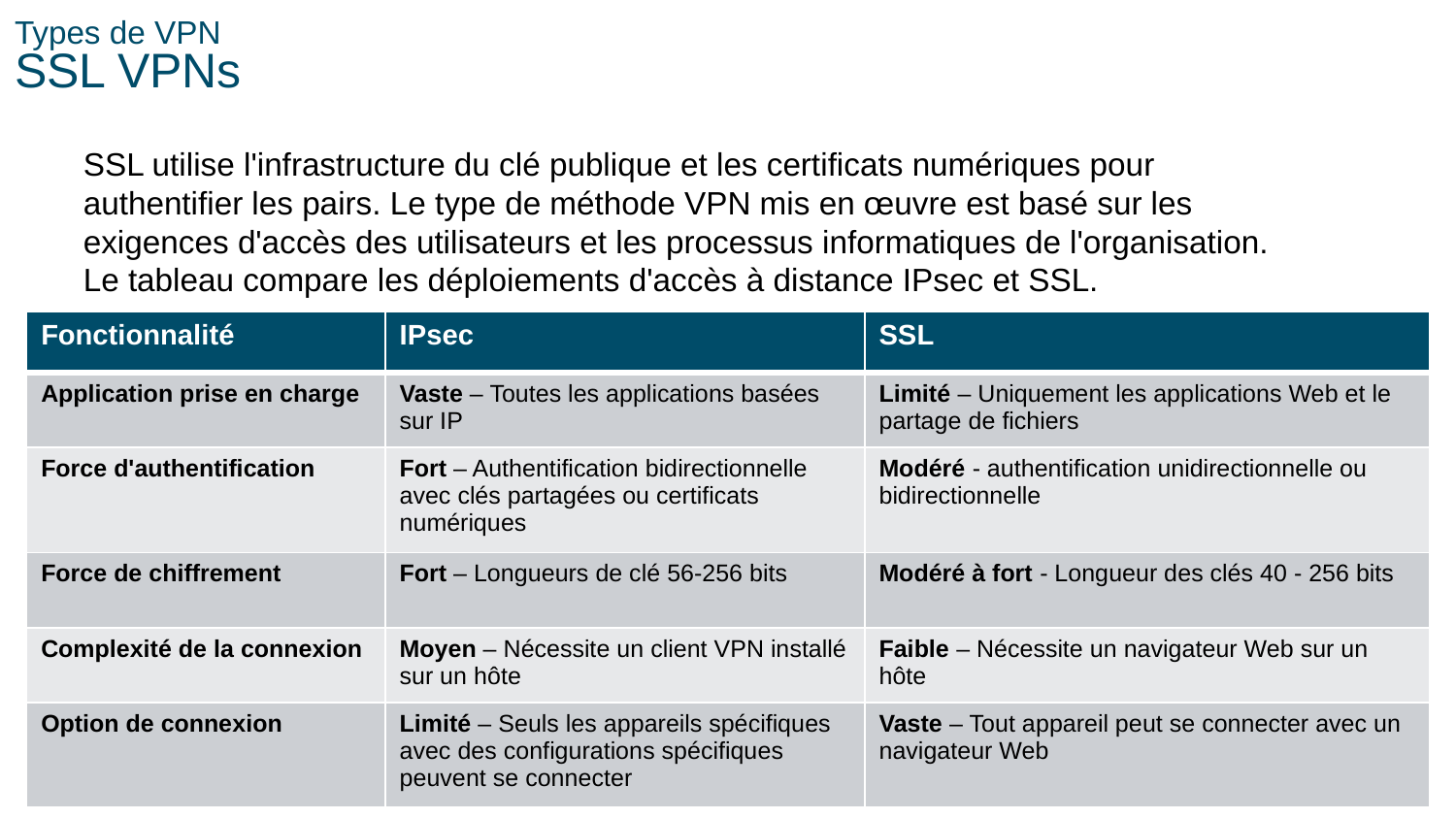

# Types de VPN SSL VPNs
SSL utilise l'infrastructure du clé publique et les certificats numériques pour authentifier les pairs. Le type de méthode VPN mis en œuvre est basé sur les exigences d'accès des utilisateurs et les processus informatiques de l'organisation. Le tableau compare les déploiements d'accès à distance IPsec et SSL.
| Fonctionnalité | IPsec | SSL |
| --- | --- | --- |
| Application prise en charge | Vaste – Toutes les applications basées sur IP | Limité – Uniquement les applications Web et le partage de fichiers |
| Force d'authentification | Fort – Authentification bidirectionnelle avec clés partagées ou certificats numériques | Modéré - authentification unidirectionnelle ou bidirectionnelle |
| Force de chiffrement | Fort – Longueurs de clé 56-256 bits | Modéré à fort - Longueur des clés 40 - 256 bits |
| Complexité de la connexion | Moyen – Nécessite un client VPN installé sur un hôte | Faible – Nécessite un navigateur Web sur un hôte |
| Option de connexion | Limité – Seuls les appareils spécifiques avec des configurations spécifiques peuvent se connecter | Vaste – Tout appareil peut se connecter avec un navigateur Web |